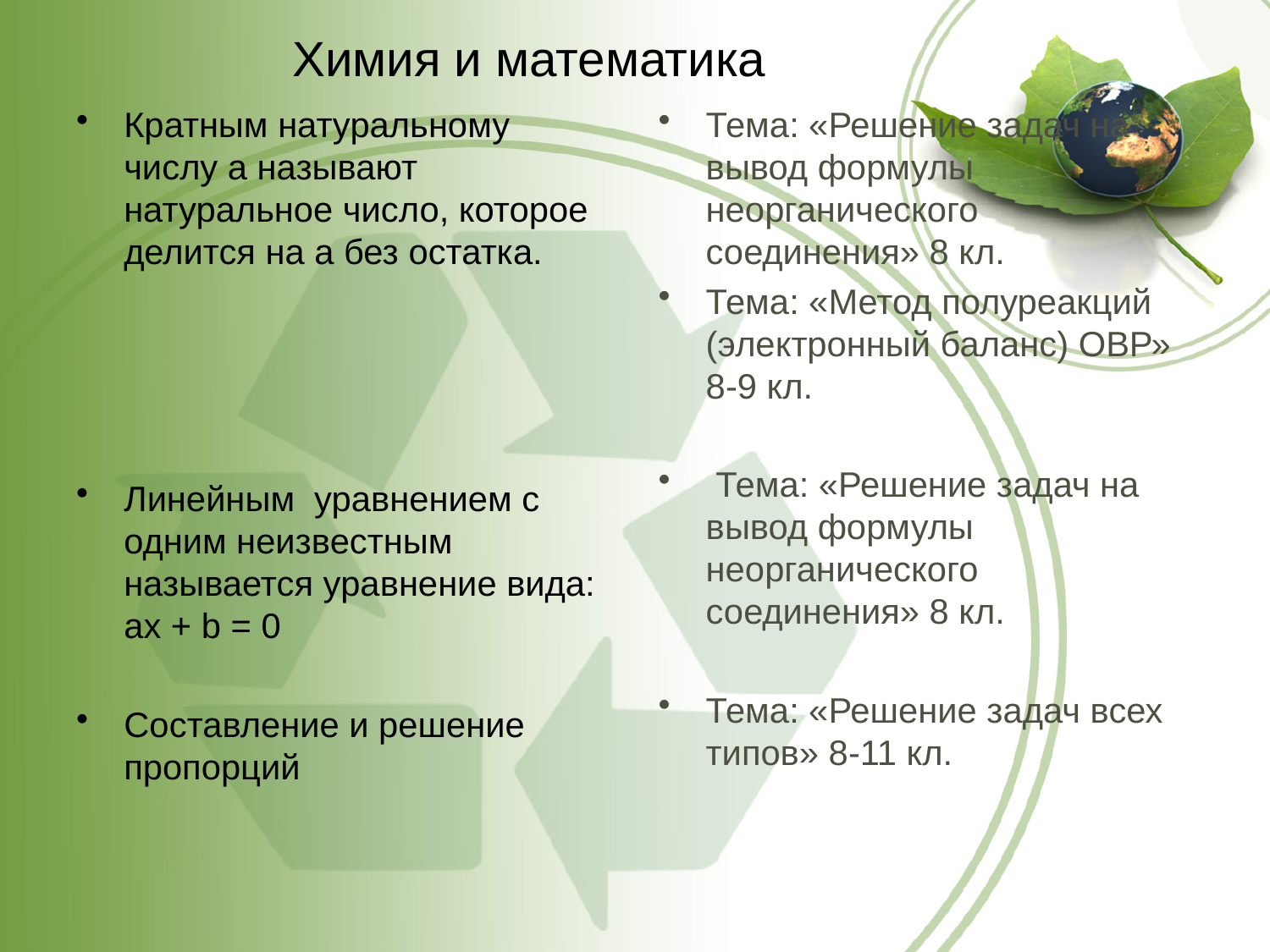

# Химия и математика
Кратным натуральному числу а называют натуральное число, которое делится на а без остатка.

Линейным  уравнением с одним неизвестным называется уравнение вида:  ax + b = 0

Составление и решение пропорций
Тема: «Решение задач на вывод формулы неорганического соединения» 8 кл.
Тема: «Метод полуреакций (электронный баланс) ОВР» 8-9 кл.

 Тема: «Решение задач на вывод формулы неорганического соединения» 8 кл.

Тема: «Решение задач всех типов» 8-11 кл.